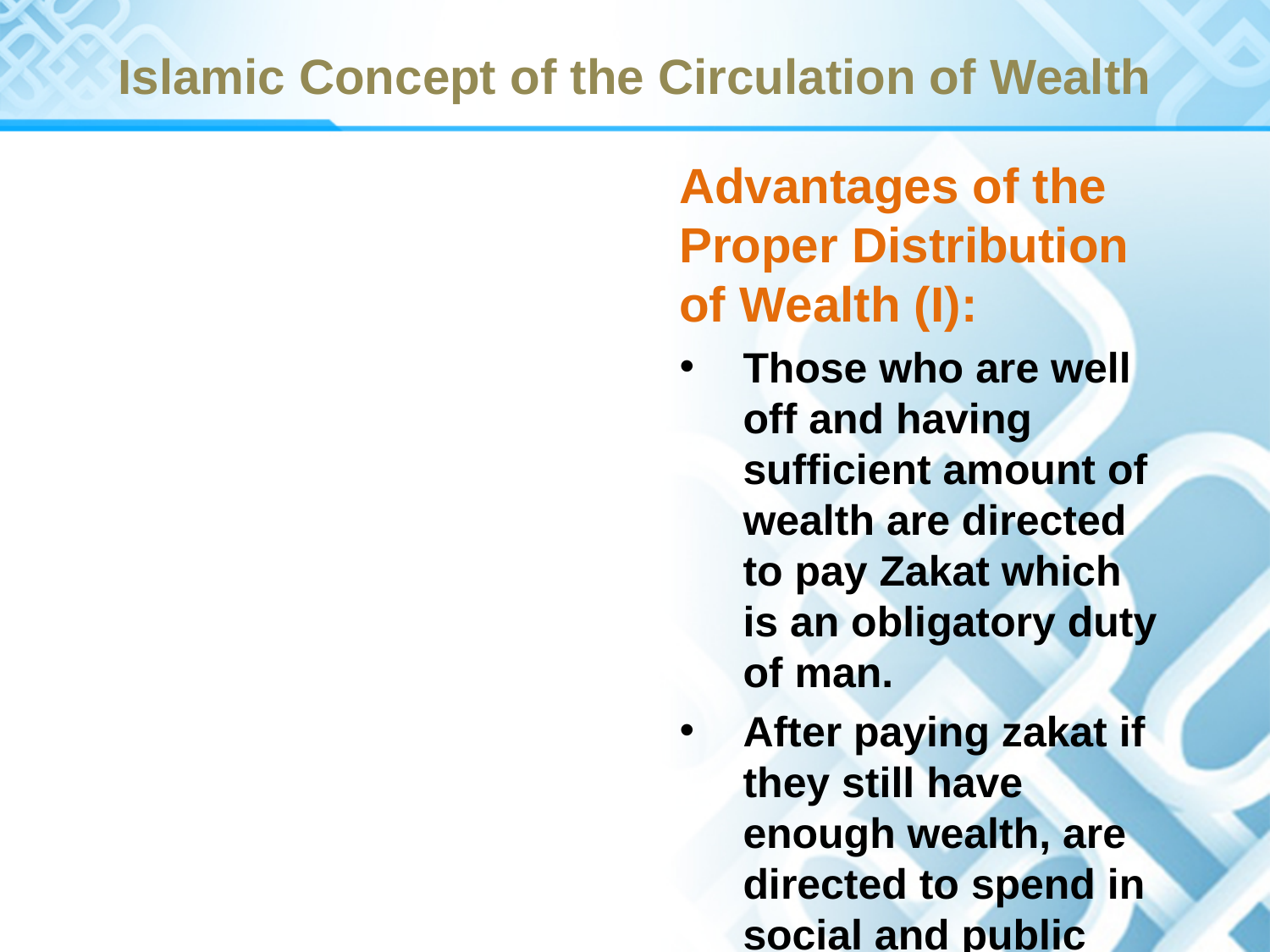

# Islamic Concept of the Circulation of Wealth
Advantages of the Proper Distribution of Wealth (I):
Those who are well off and having sufficient amount of wealth are directed to pay Zakat which is an obligatory duty of man.
After paying zakat if they still have enough wealth, are directed to spend in social and public welfare projects.